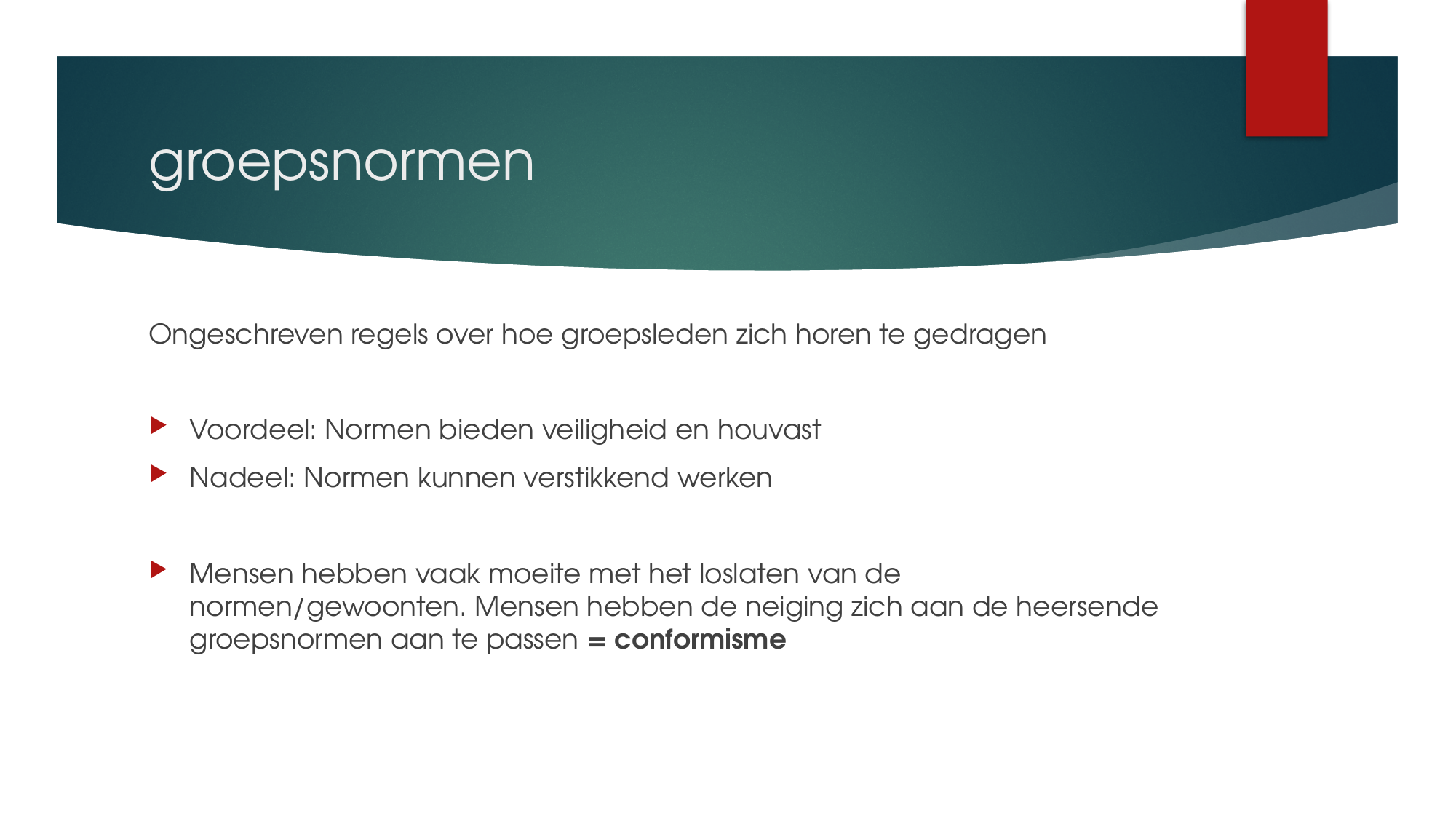

# groepsnormen
Ongeschreven regels over hoe groepsleden zich horen te gedragen

Voordeel: Normen bieden veiligheid en houvast
Nadeel: Normen kunnen verstikkend werken

Mensen hebben vaak moeite met het loslaten van de normen/gewoonten. Mensen hebben de neiging zich aan de heersende groepsnormen aan te passen = conformisme